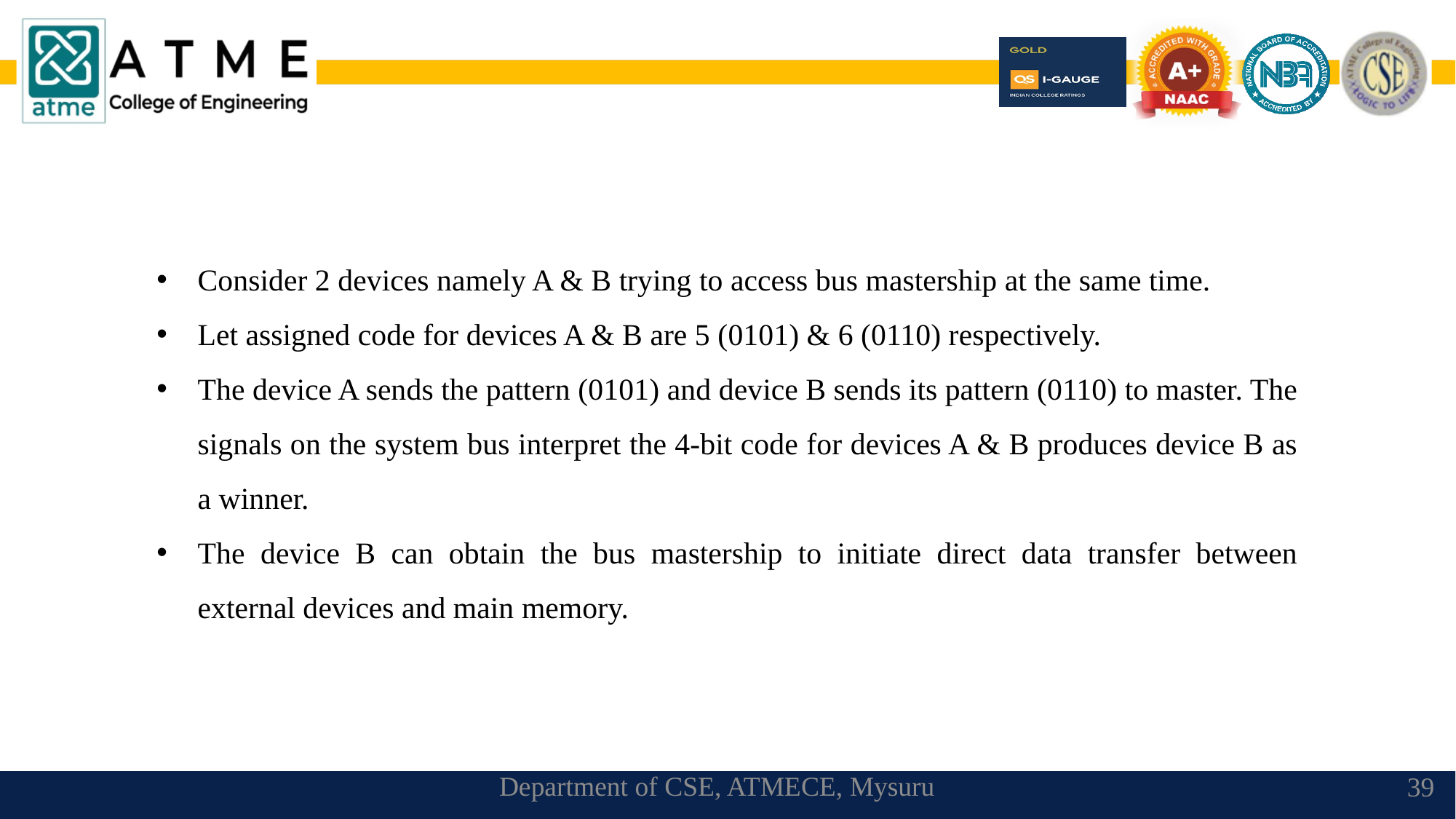

Consider 2 devices namely A & B trying to access bus mastership at the same time.
Let assigned code for devices A & B are 5 (0101) & 6 (0110) respectively.
The device A sends the pattern (0101) and device B sends its pattern (0110) to master. The signals on the system bus interpret the 4-bit code for devices A & B produces device B as a winner.
The device B can obtain the bus mastership to initiate direct data transfer between external devices and main memory.
Department of CSE, ATMECE, Mysuru
39